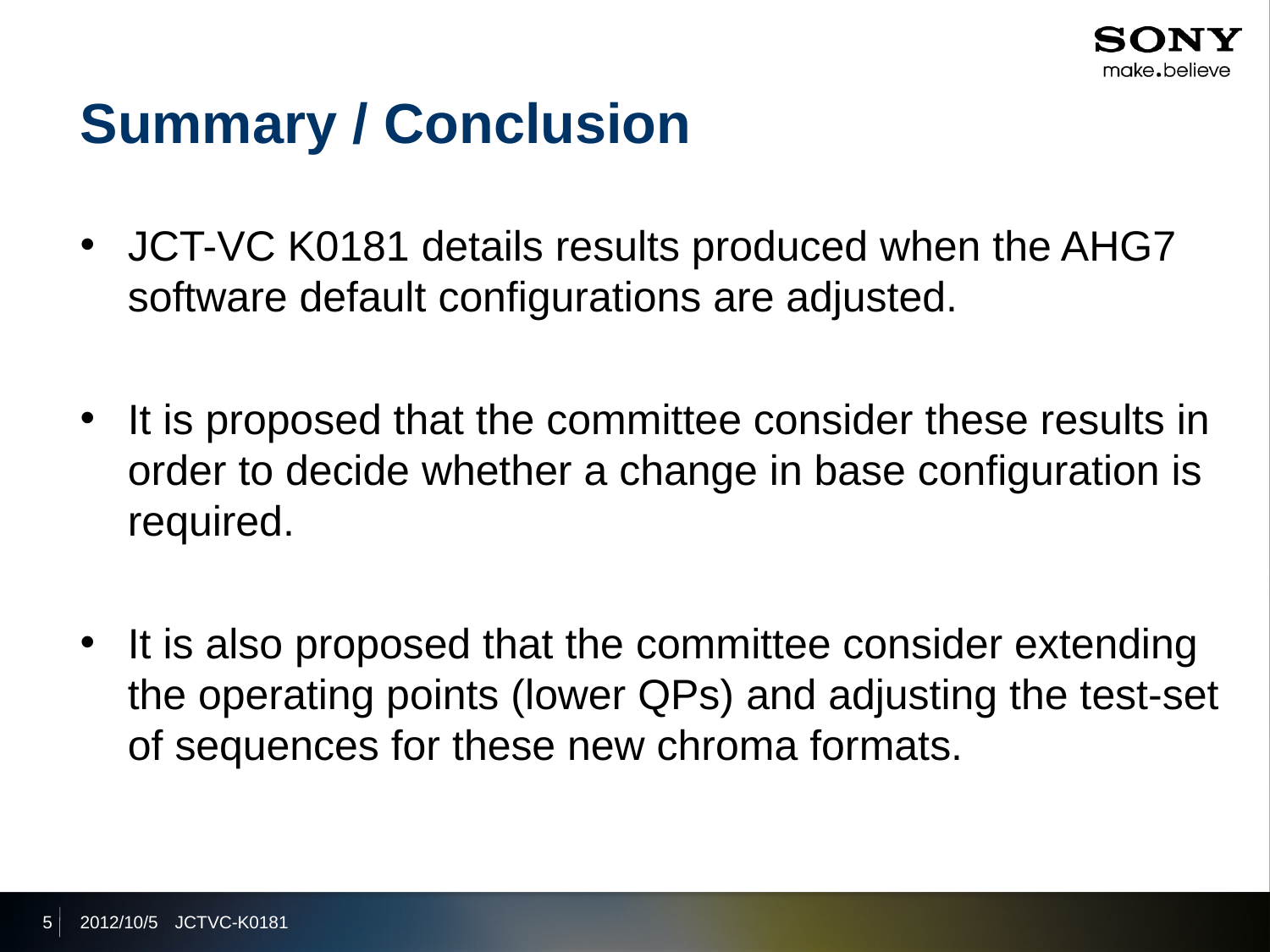

# Summary / Conclusion

JCT-VC K0181 details results produced when the AHG7 software default configurations are adjusted.

It is proposed that the committee consider these results in order to decide whether a change in base configuration is required.

It is also proposed that the committee consider extending the operating points (lower QPs) and adjusting the test-set of sequences for these new chroma formats.

5
2012/10/5
JCTVC-K0181